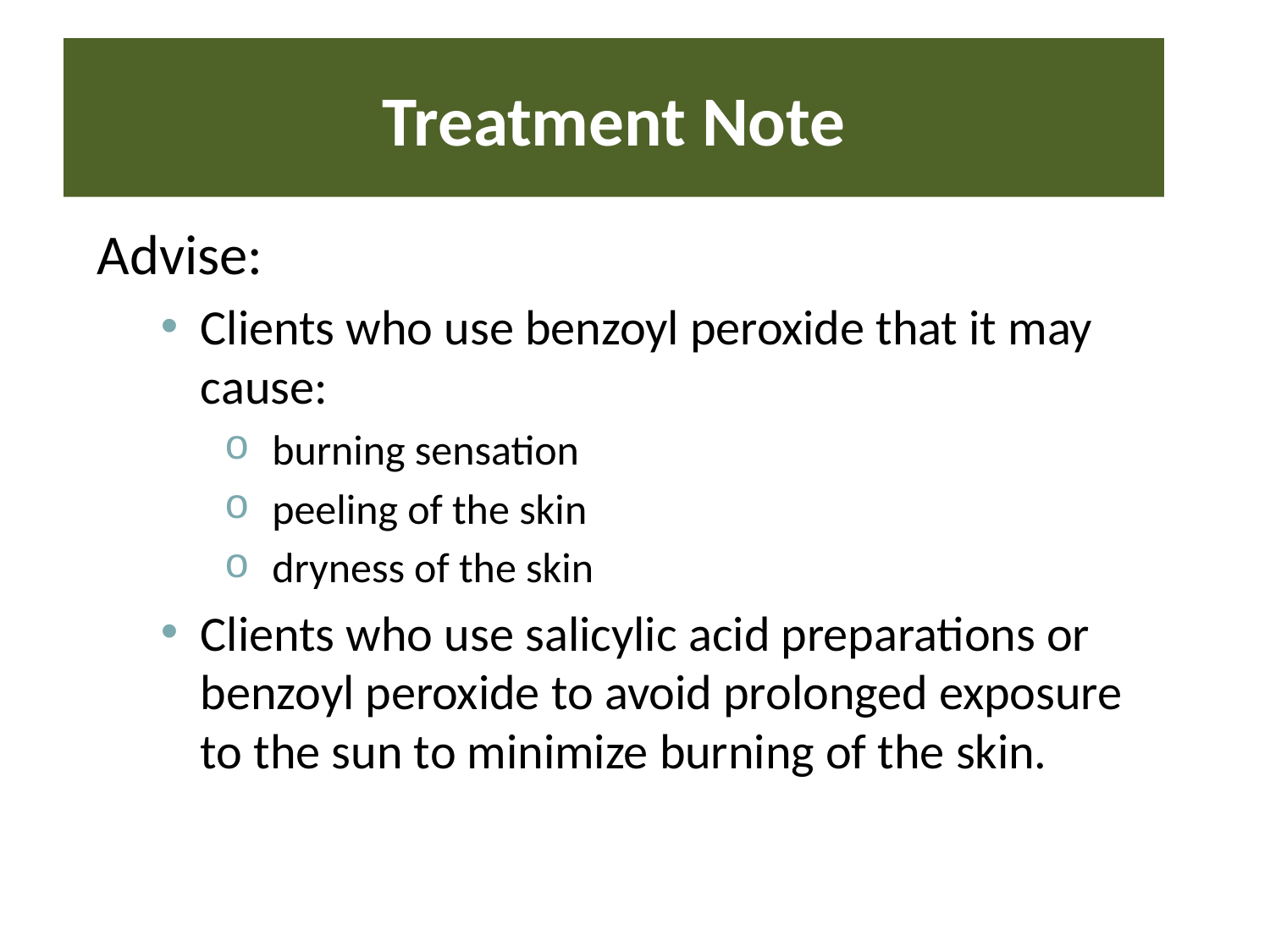

# Treatment Note
Advise:
Clients who use benzoyl peroxide that it may cause:
burning sensation
peeling of the skin
dryness of the skin
Clients who use salicylic acid preparations or benzoyl peroxide to avoid prolonged exposure to the sun to minimize burning of the skin.